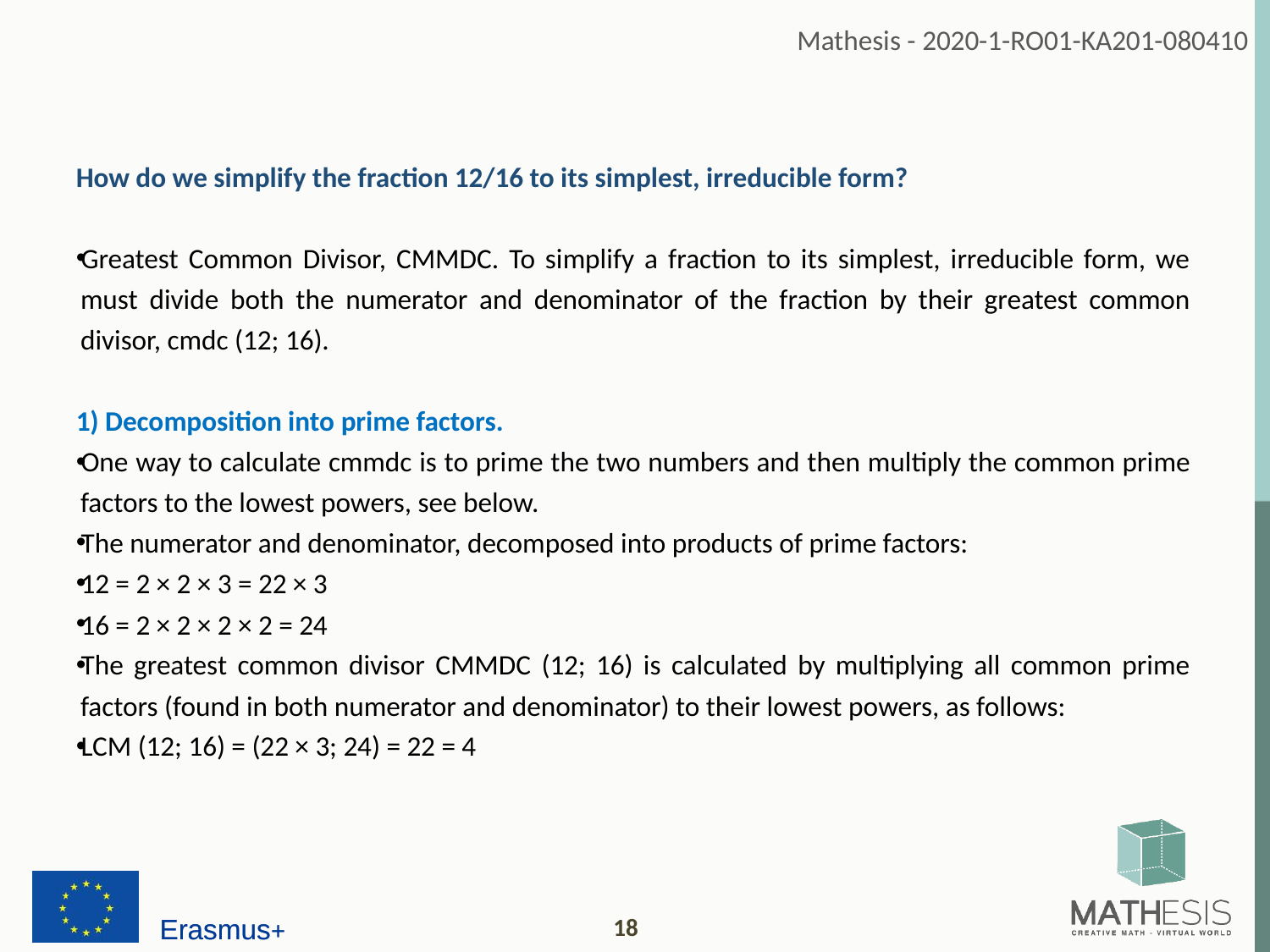

How do we simplify the fraction 12/16 to its simplest, irreducible form?

Greatest Common Divisor, CMMDC. To simplify a fraction to its simplest, irreducible form, we must divide both the numerator and denominator of the fraction by their greatest common divisor, cmdc (12; 16).

1) Decomposition into prime factors.
One way to calculate cmmdc is to prime the two numbers and then multiply the common prime factors to the lowest powers, see below.
The numerator and denominator, decomposed into products of prime factors:
12 = 2 × 2 × 3 = 22 × 3
16 = 2 × 2 × 2 × 2 = 24
The greatest common divisor CMMDC (12; 16) is calculated by multiplying all common prime factors (found in both numerator and denominator) to their lowest powers, as follows:
LCM (12; 16) = (22 × 3; 24) = 22 = 4